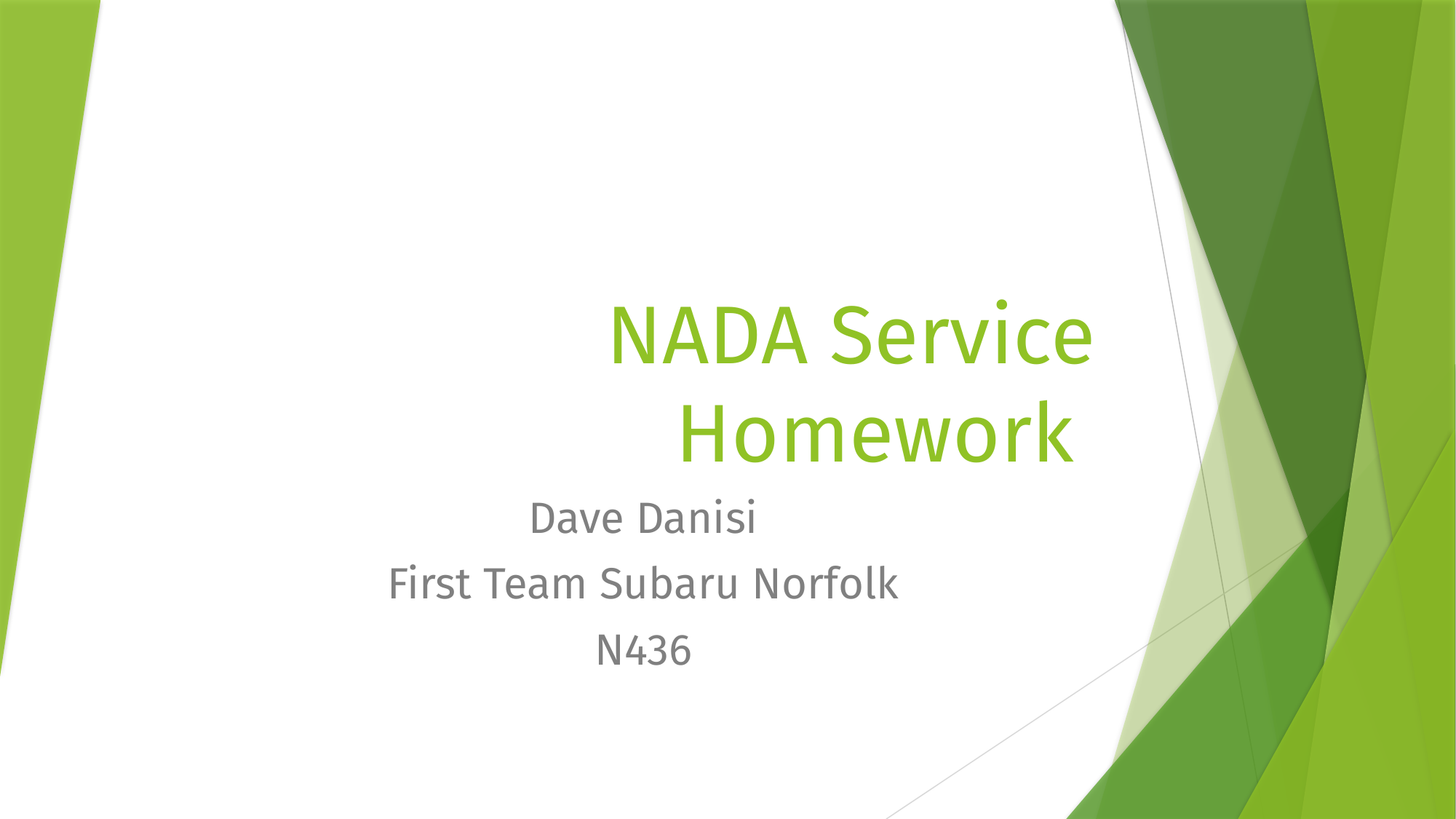

# NADA Service Homework
Dave Danisi
First Team Subaru Norfolk
N436